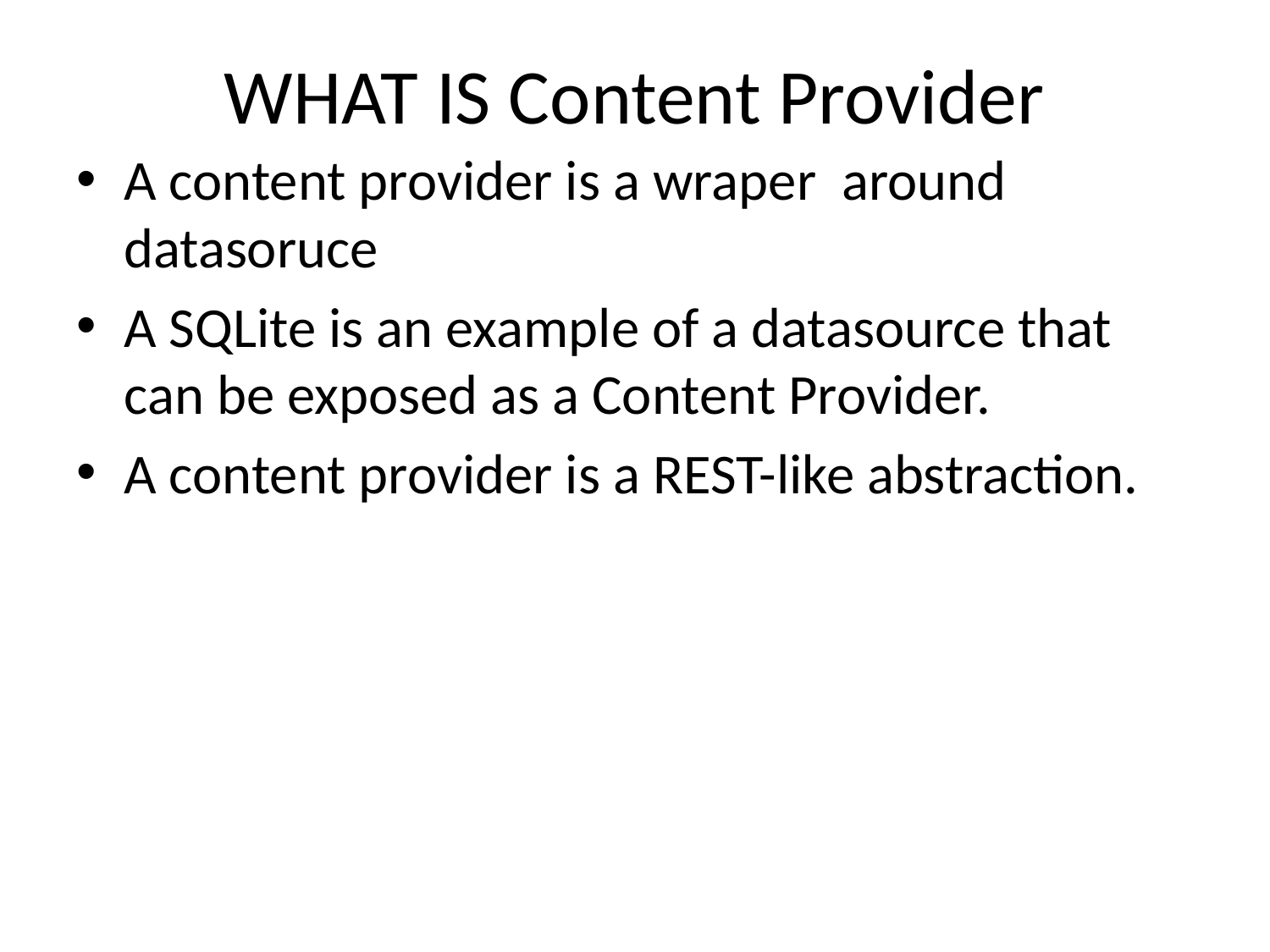

# WHAT IS Content Provider
A content provider is a wraper  around datasoruce
A SQLite is an example of a datasource that can be exposed as a Content Provider.
A content provider is a REST-like abstraction.